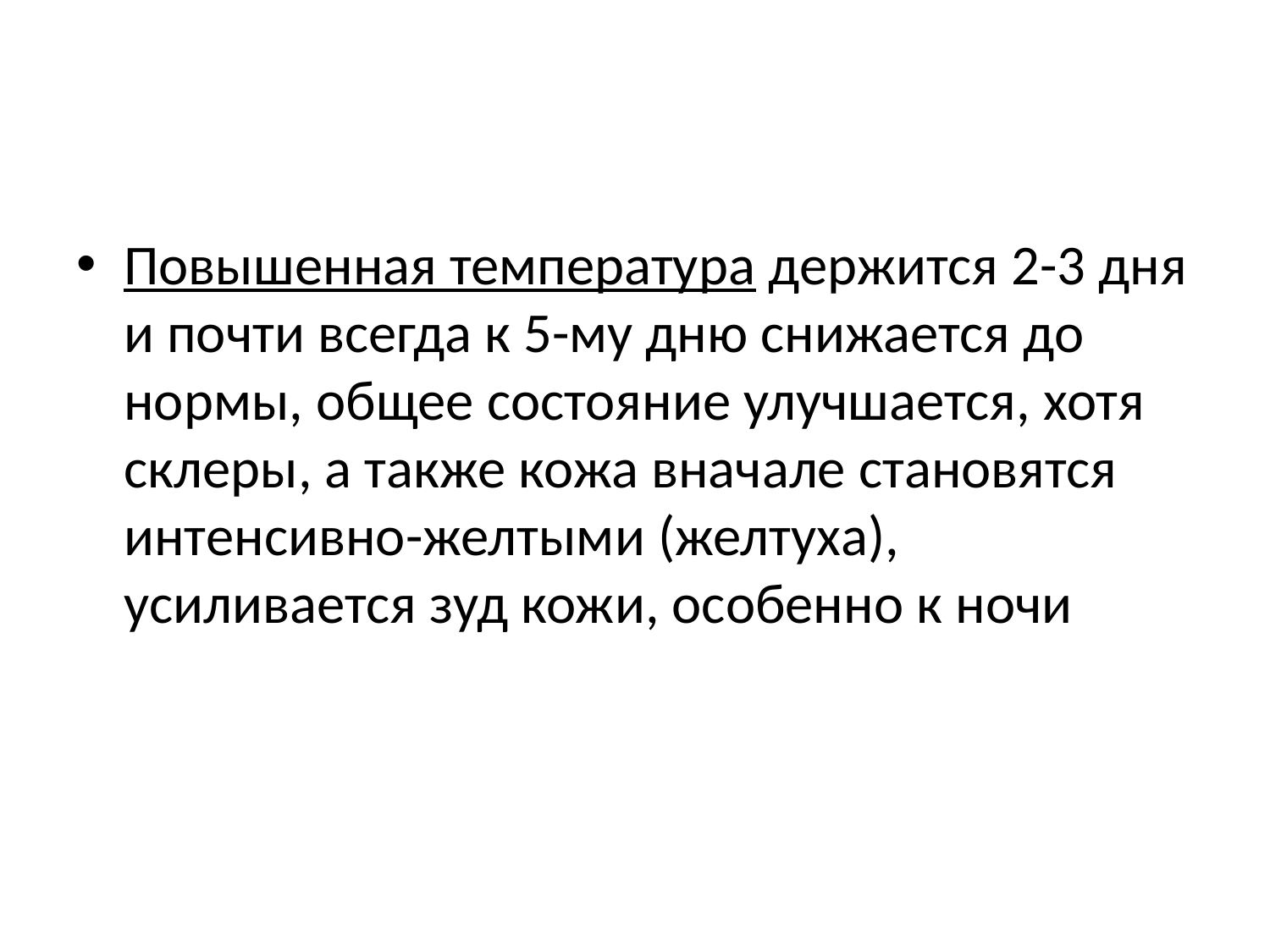

Повышенная температура держится 2-3 дня и почти всегда к 5-му дню снижается до нормы, общее состояние улучшается, хотя склеры, а также кожа вначале становятся интенсивно-желтыми (желтуха), усиливается зуд кожи, особенно к ночи